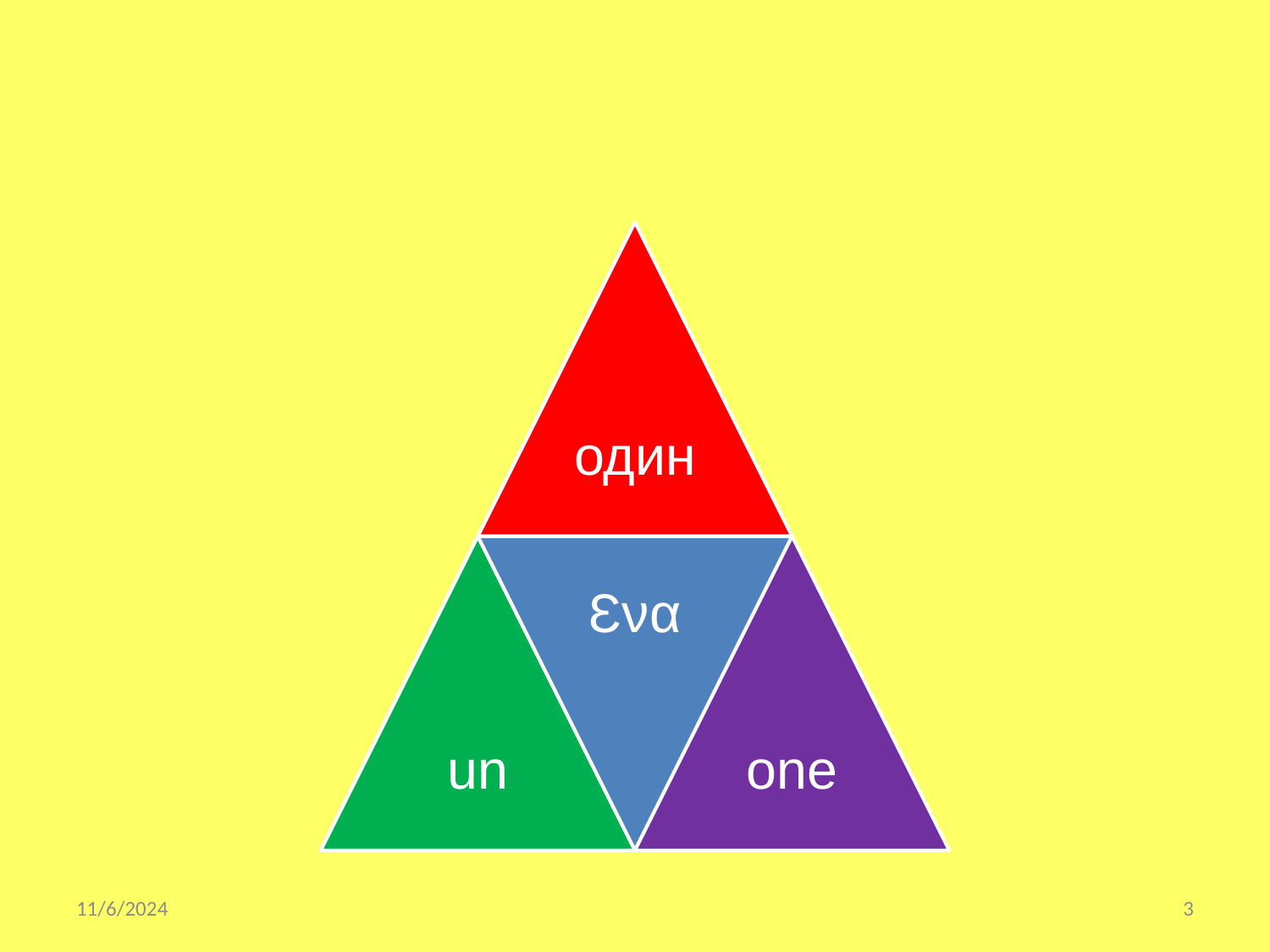

#
один
un
Ɛνα
one
11/6/2024
3